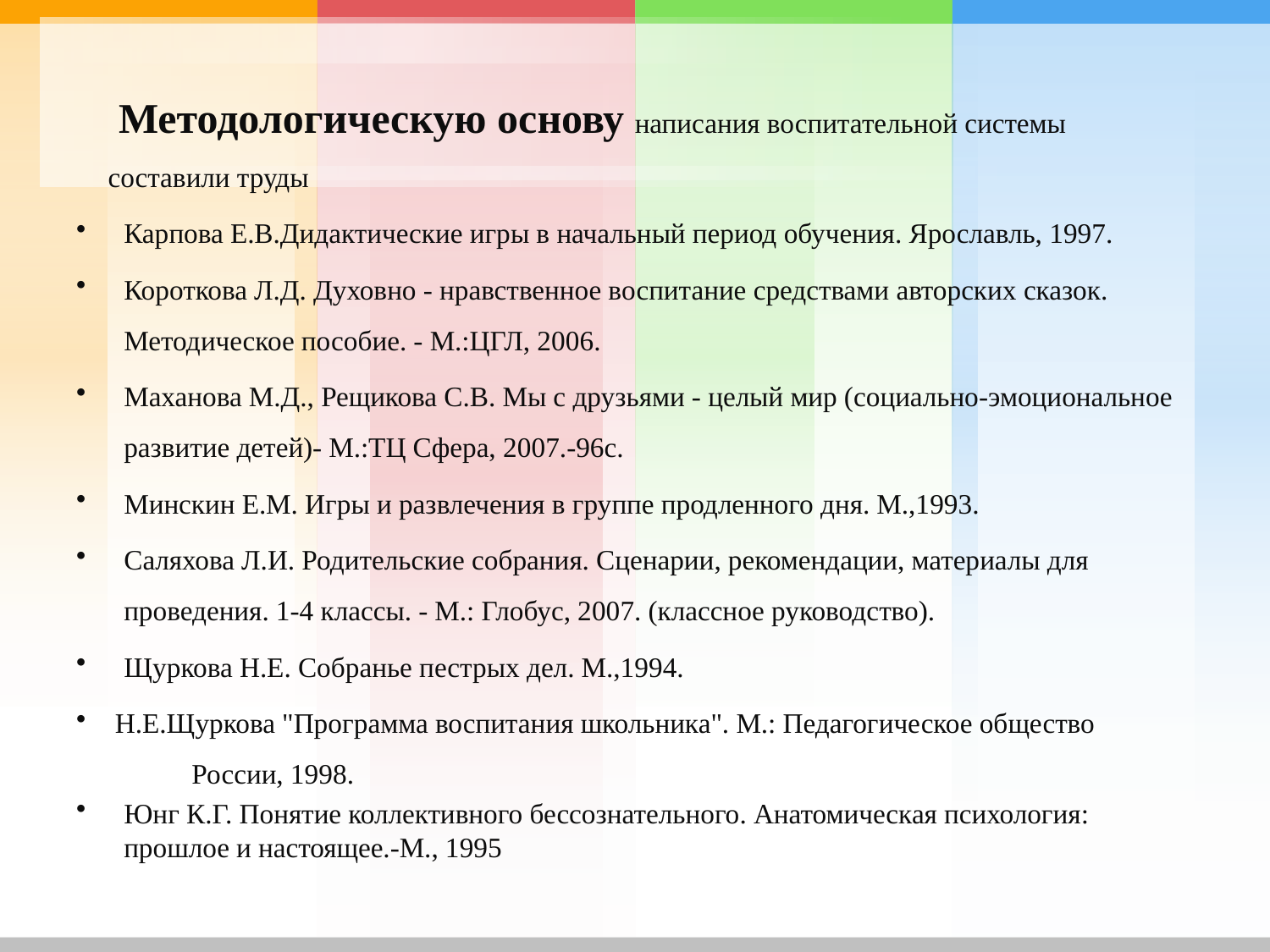

Методологическую основу написания воспитательной системы составили труды
Карпова Е.В.Дидактические игры в начальный период обучения. Ярославль, 1997.
Короткова Л.Д. Духовно - нравственное воспитание средствами авторских сказок. Методическое пособие. - М.:ЦГЛ, 2006.
Маханова М.Д., Рещикова С.В. Мы с друзьями - целый мир (социально-эмоциональное развитие детей)- М.:ТЦ Сфера, 2007.-96с.
Минскин Е.М. Игры и развлечения в группе продленного дня. М.,1993.
Саляхова Л.И. Родительские собрания. Сценарии, рекомендации, материалы для проведения. 1-4 классы. - М.: Глобус, 2007. (классное руководство).
Щуркова Н.Е. Собранье пестрых дел. М.,1994.
 Н.Е.Щуркова "Программа воспитания школьника". М.: Педагогическое общество                          России, 1998.
Юнг К.Г. Понятие коллективного бессознательного. Анатомическая психология:    прошлое и настоящее.-М., 1995